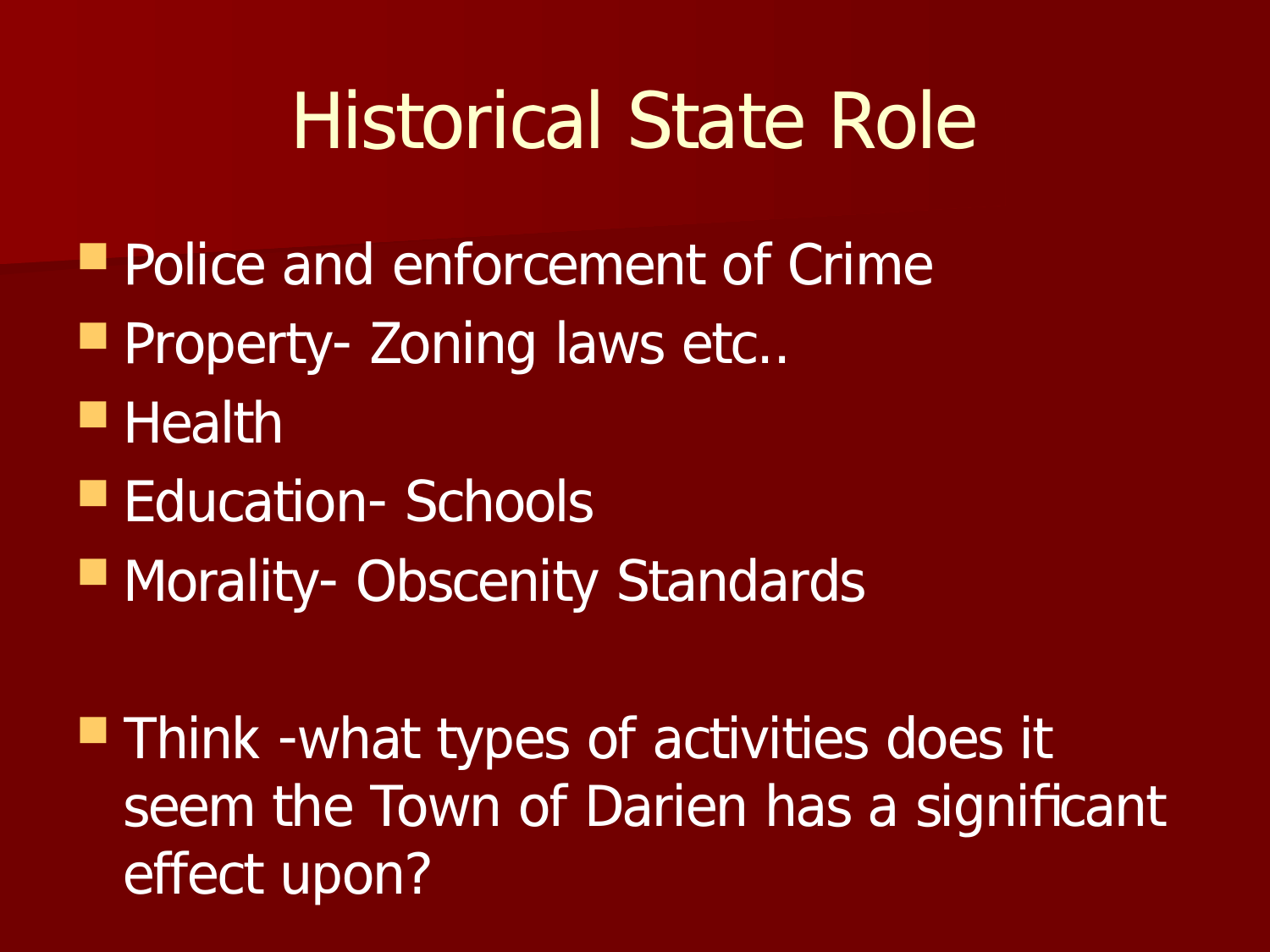

# Historical State Role
Police and enforcement of Crime
Property- Zoning laws etc..
Health
Education- Schools
Morality- Obscenity Standards

Think -what types of activities does it seem the Town of Darien has a significant effect upon?